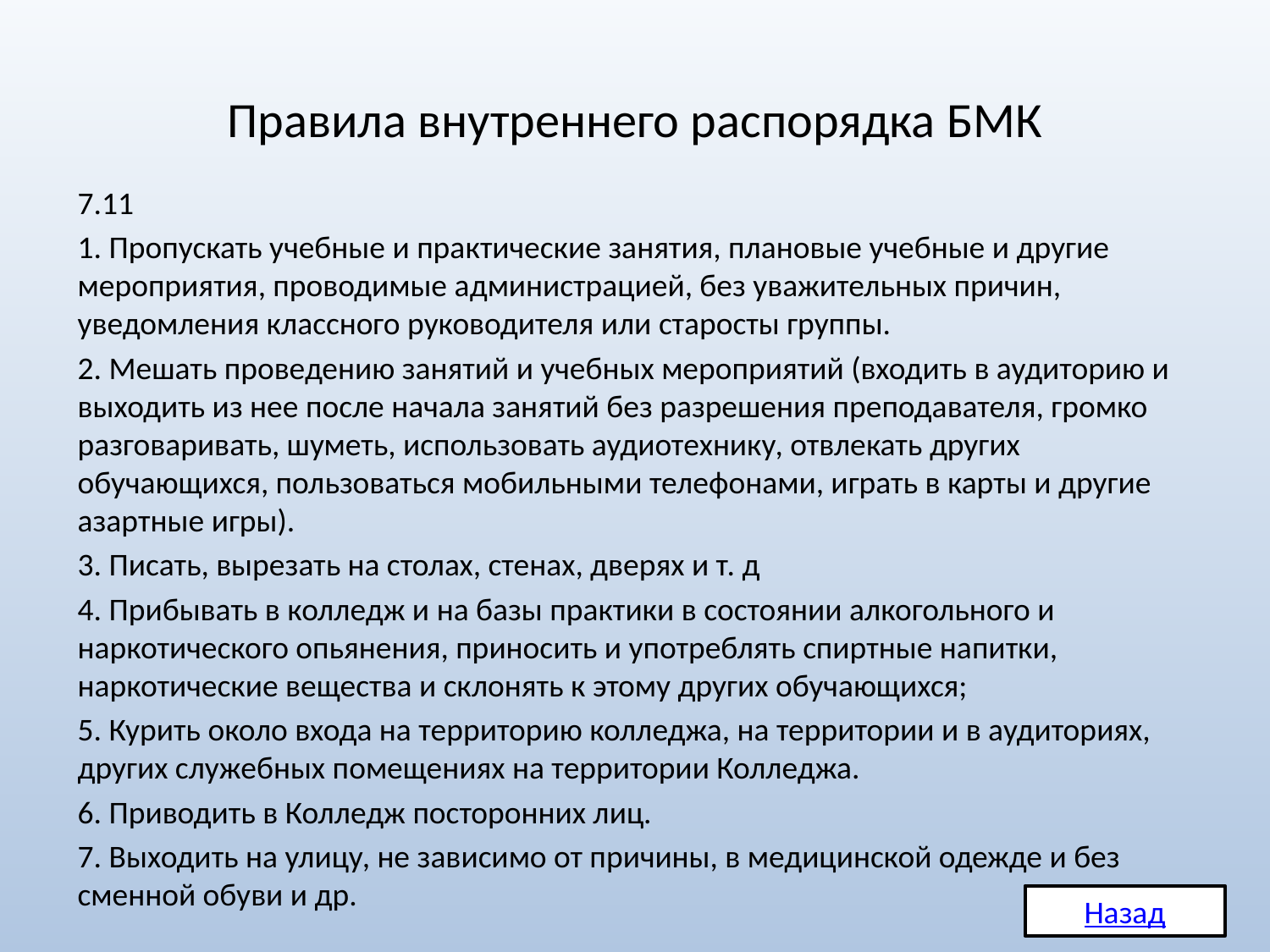

# Правила внутреннего распорядка БМК
7.11
1. Пропускать учебные и практические занятия, плановые учебные и другие мероприятия, проводимые администрацией, без уважительных причин, уведомления классного руководителя или старосты группы.
2. Мешать проведению занятий и учебных мероприятий (входить в аудиторию и выходить из нее после начала занятий без разрешения преподавателя, громко разговаривать, шуметь, использовать аудиотехнику, отвлекать других обучающихся, пользоваться мобильными телефонами, играть в карты и другие азартные игры).
3. Писать, вырезать на столах, стенах, дверях и т. д
4. Прибывать в колледж и на базы практики в состоянии алкогольного и наркотического опьянения, приносить и употреблять спиртные напитки, наркотические вещества и склонять к этому других обучающихся;
5. Курить около входа на территорию колледжа, на территории и в аудиториях, других служебных помещениях на территории Колледжа.
6. Приводить в Колледж посторонних лиц.
7. Выходить на улицу, не зависимо от причины, в медицинской одежде и без сменной обуви и др.
Назад